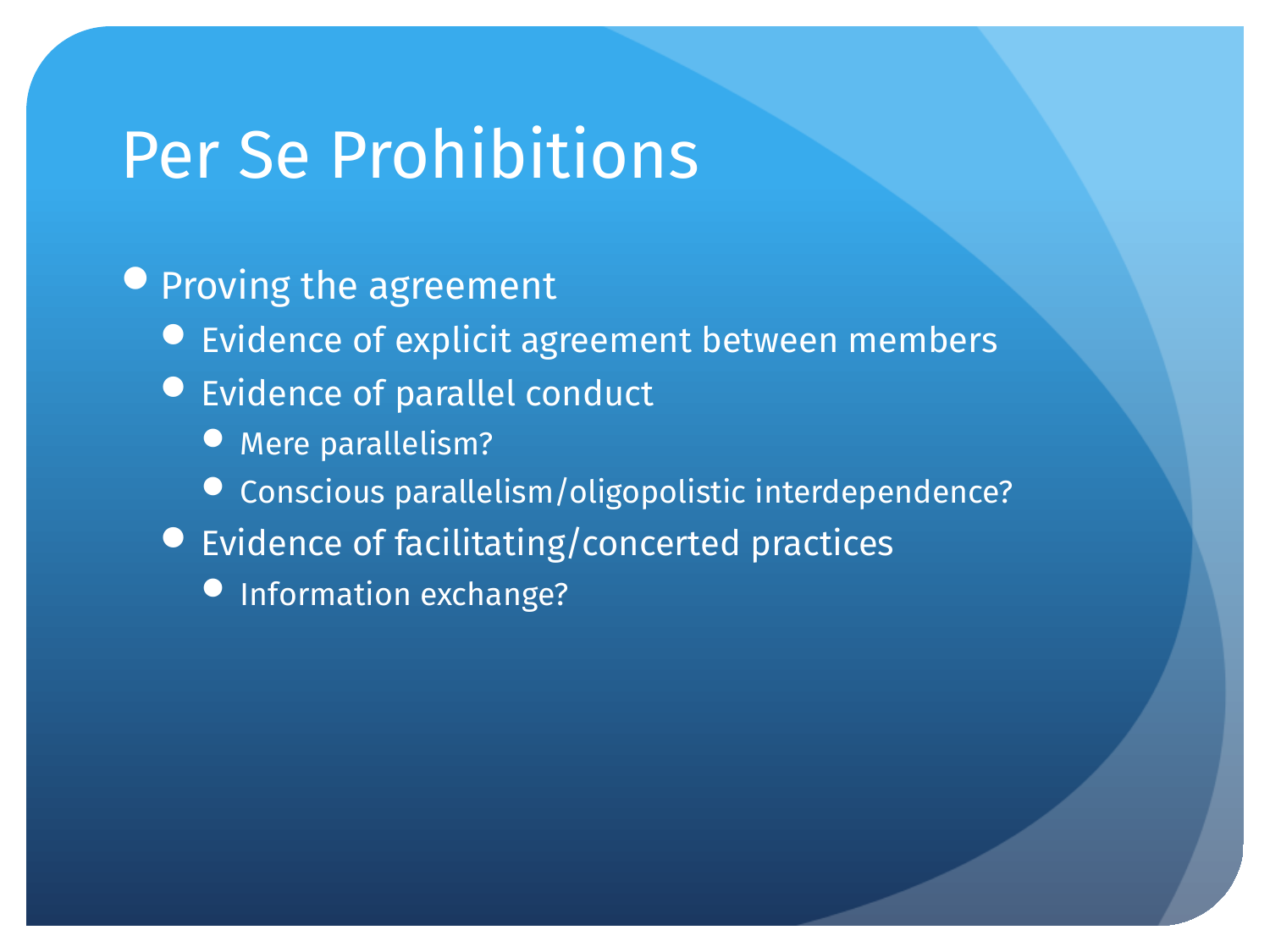

# Per Se Prohibitions
Proving the agreement
Evidence of explicit agreement between members
Evidence of parallel conduct
Mere parallelism?
Conscious parallelism/oligopolistic interdependence?
Evidence of facilitating/concerted practices
Information exchange?